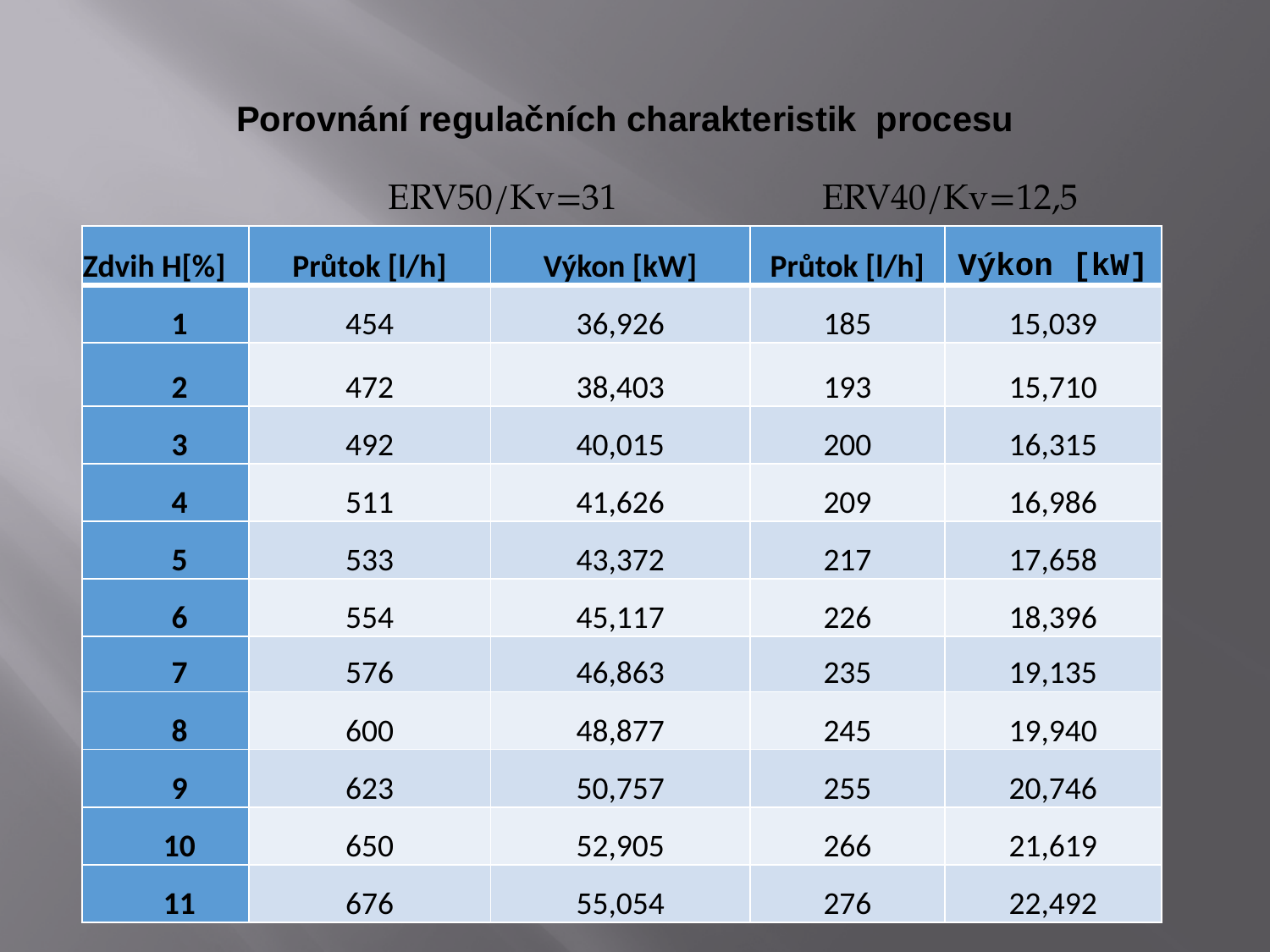

# Porovnání regulačních charakteristik  procesu
                                 ERV50/Kv=31                       ERV40/Kv=12,5
| Zdvih H[%] | Průtok [l/h] | Výkon [kW] | Průtok [l/h] | Výkon [kW] |
| --- | --- | --- | --- | --- |
| 1 | 454 | 36,926 | 185 | 15,039 |
| 2 | 472 | 38,403 | 193 | 15,710 |
| 3 | 492 | 40,015 | 200 | 16,315 |
| 4 | 511 | 41,626 | 209 | 16,986 |
| 5 | 533 | 43,372 | 217 | 17,658 |
| 6 | 554 | 45,117 | 226 | 18,396 |
| 7 | 576 | 46,863 | 235 | 19,135 |
| 8 | 600 | 48,877 | 245 | 19,940 |
| 9 | 623 | 50,757 | 255 | 20,746 |
| 10 | 650 | 52,905 | 266 | 21,619 |
| 11 | 676 | 55,054 | 276 | 22,492 |